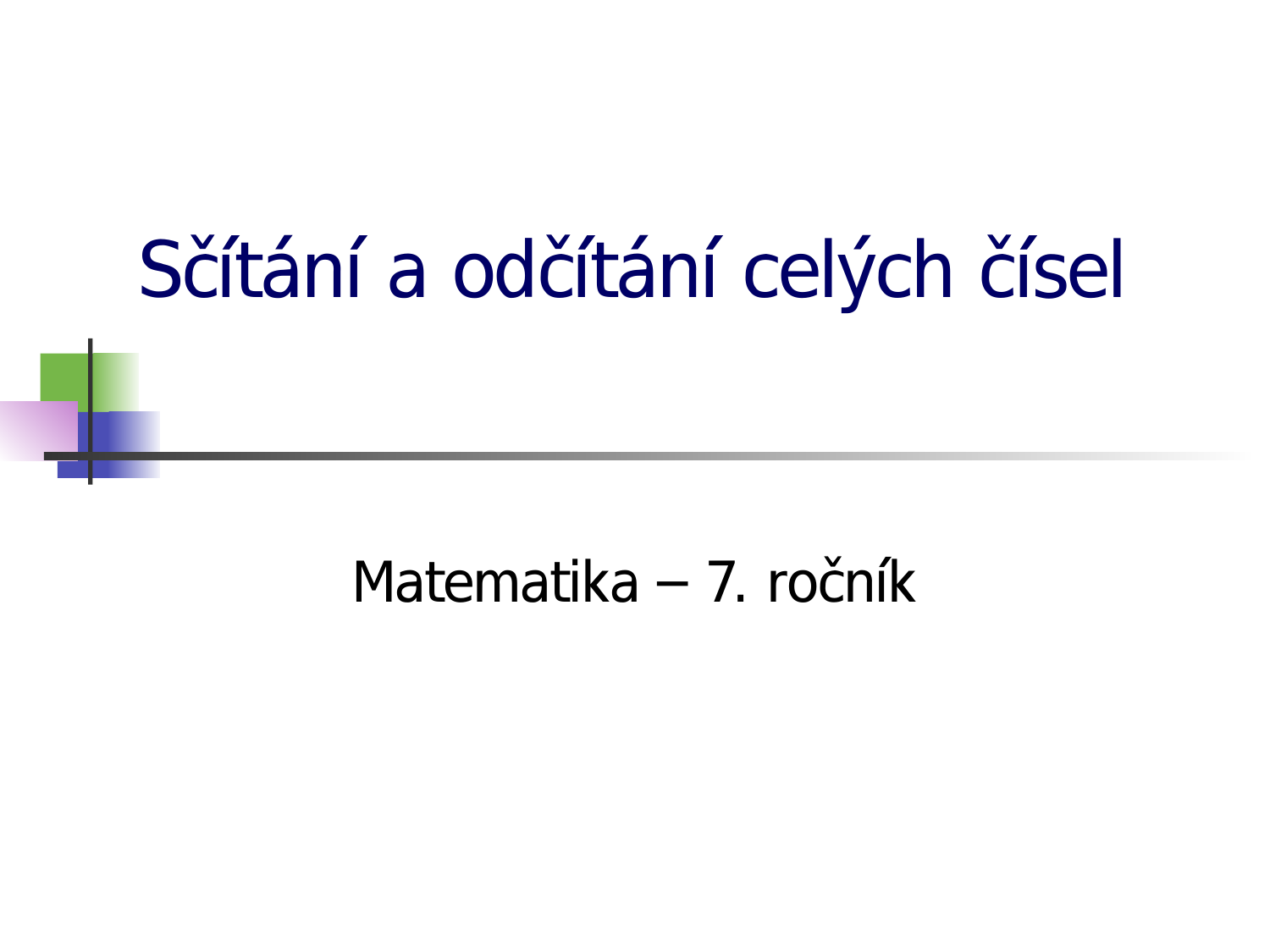

# Sčítání a odčítání celých čísel
Matematika – 7. ročník